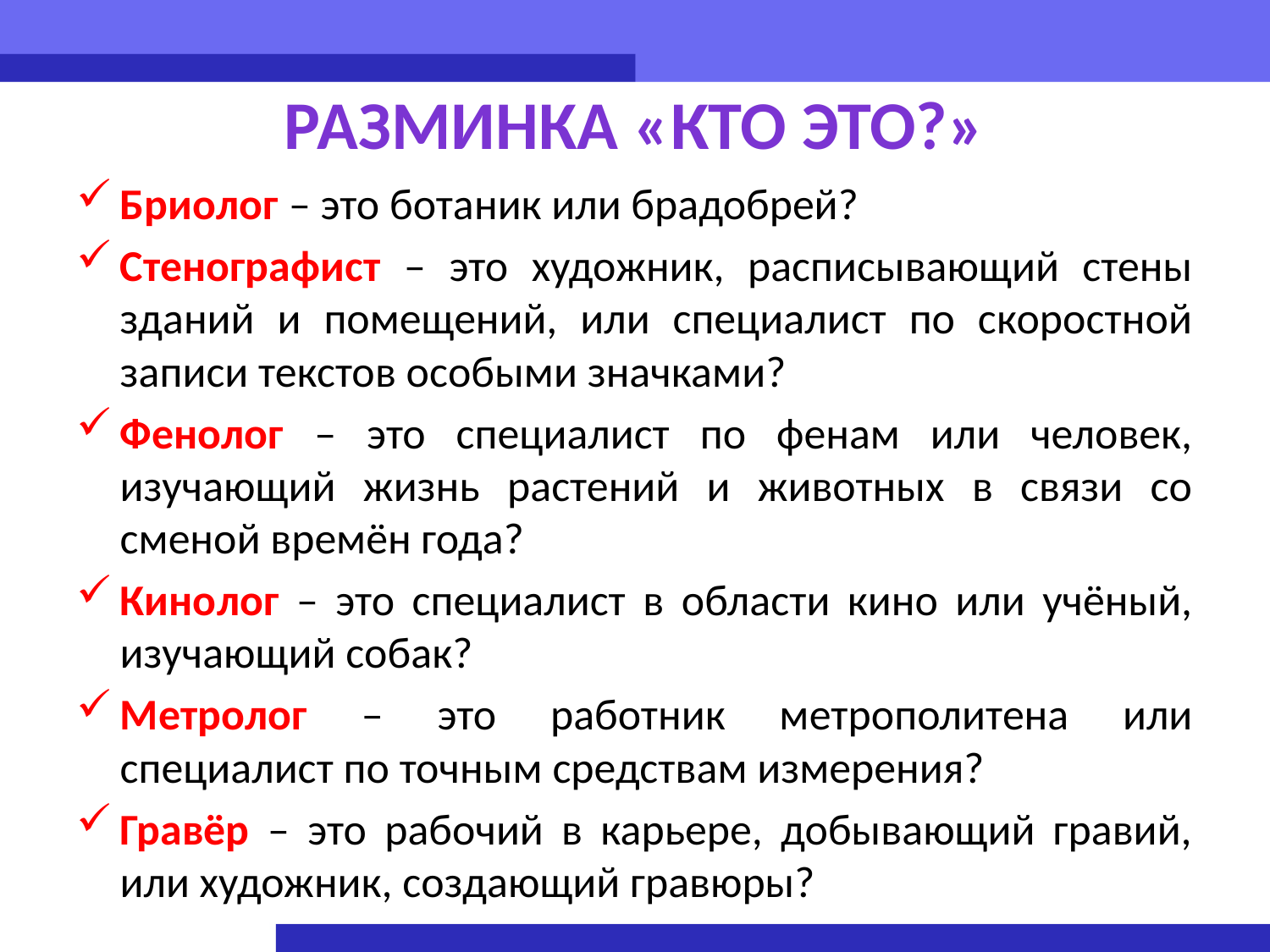

# Разминка «Кто это?»
Бриолог – это ботаник или брадобрей?
Стенографист – это художник, расписывающий стены зданий и помещений, или специалист по скоростной записи текстов особыми значками?
Фенолог – это специалист по фенам или человек, изучающий жизнь растений и животных в связи со сменой времён года?
Кинолог – это специалист в области кино или учёный, изучающий собак?
Метролог – это работник метрополитена или специалист по точным средствам измерения?
Гравёр – это рабочий в карьере, добывающий гравий, или художник, создающий гравюры?